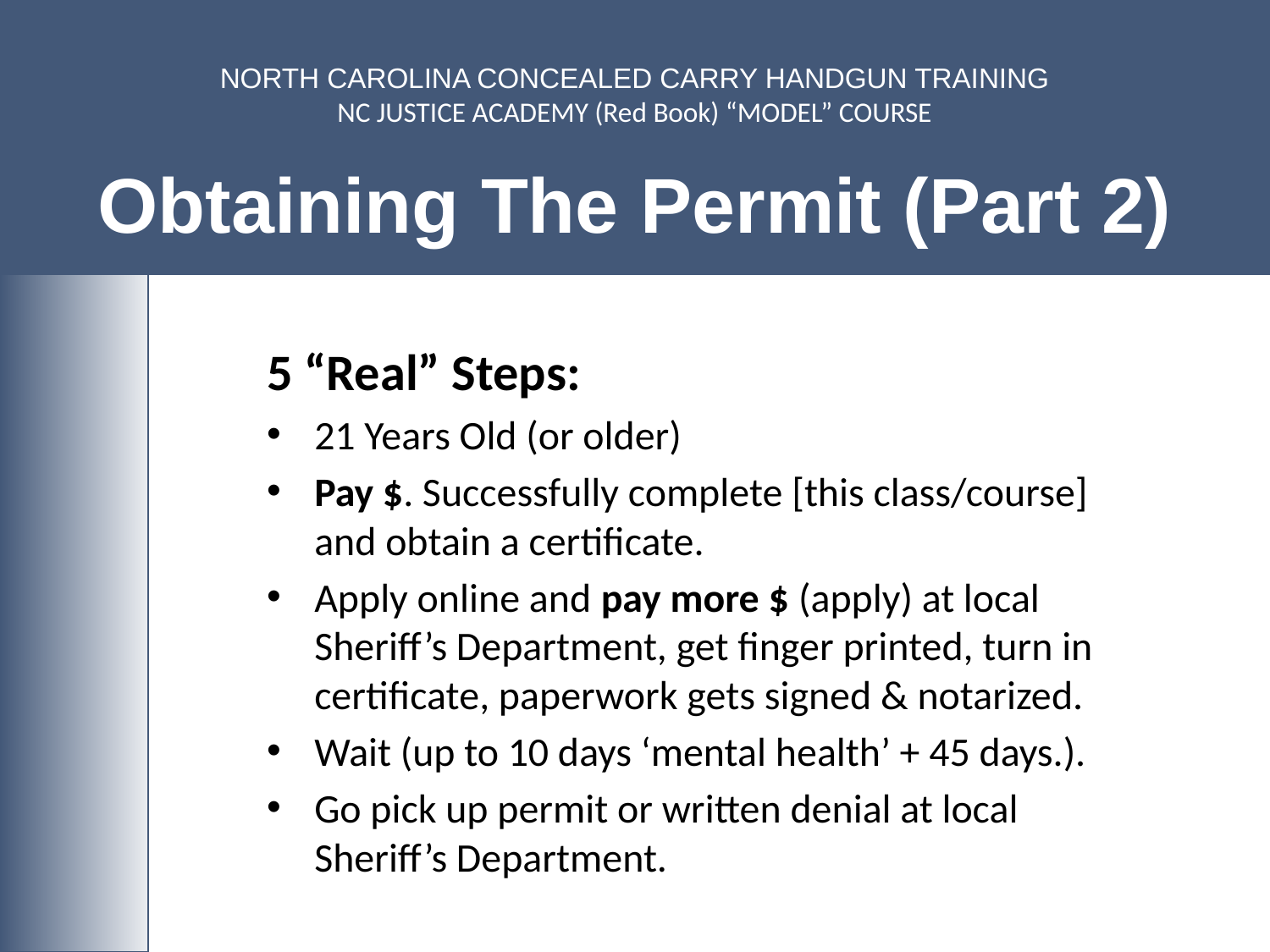

# NORTH CAROLINA CONCEALED CARRY HANDGUN TRAINING NC JUSTICE ACADEMY (Red Book) “MODEL” COURSE Obtaining The Permit (Part 2)

5 “Real” Steps:
21 Years Old (or older)
Pay $. Successfully complete [this class/course] and obtain a certificate.
Apply online and pay more $ (apply) at local Sheriff’s Department, get finger printed, turn in certificate, paperwork gets signed & notarized.
Wait (up to 10 days ‘mental health’ + 45 days.).
Go pick up permit or written denial at local Sheriff’s Department.